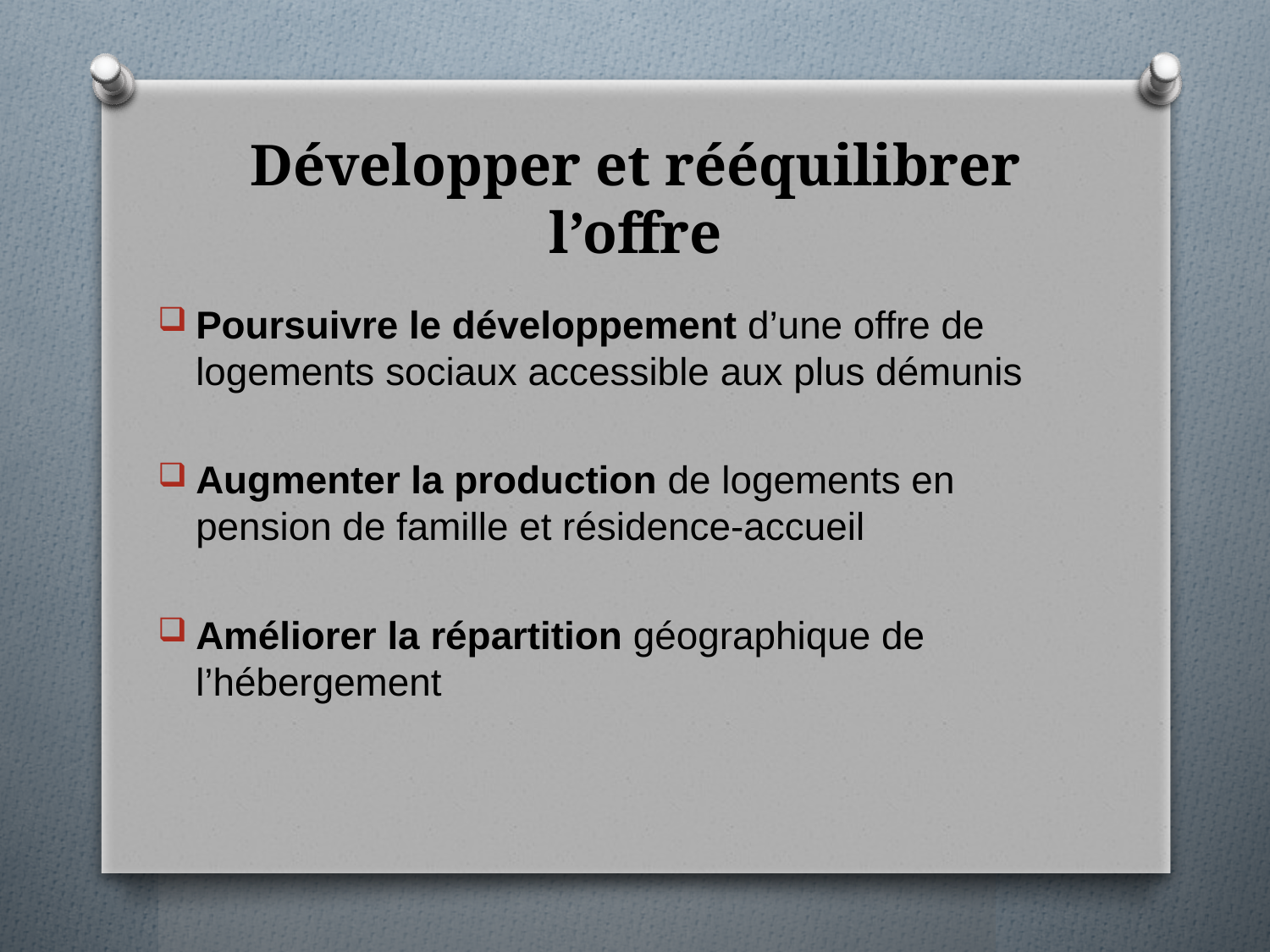

# Développer et rééquilibrer l’offre
Poursuivre le développement d’une offre de logements sociaux accessible aux plus démunis

Augmenter la production de logements en pension de famille et résidence-accueil

Améliorer la répartition géographique de l’hébergement